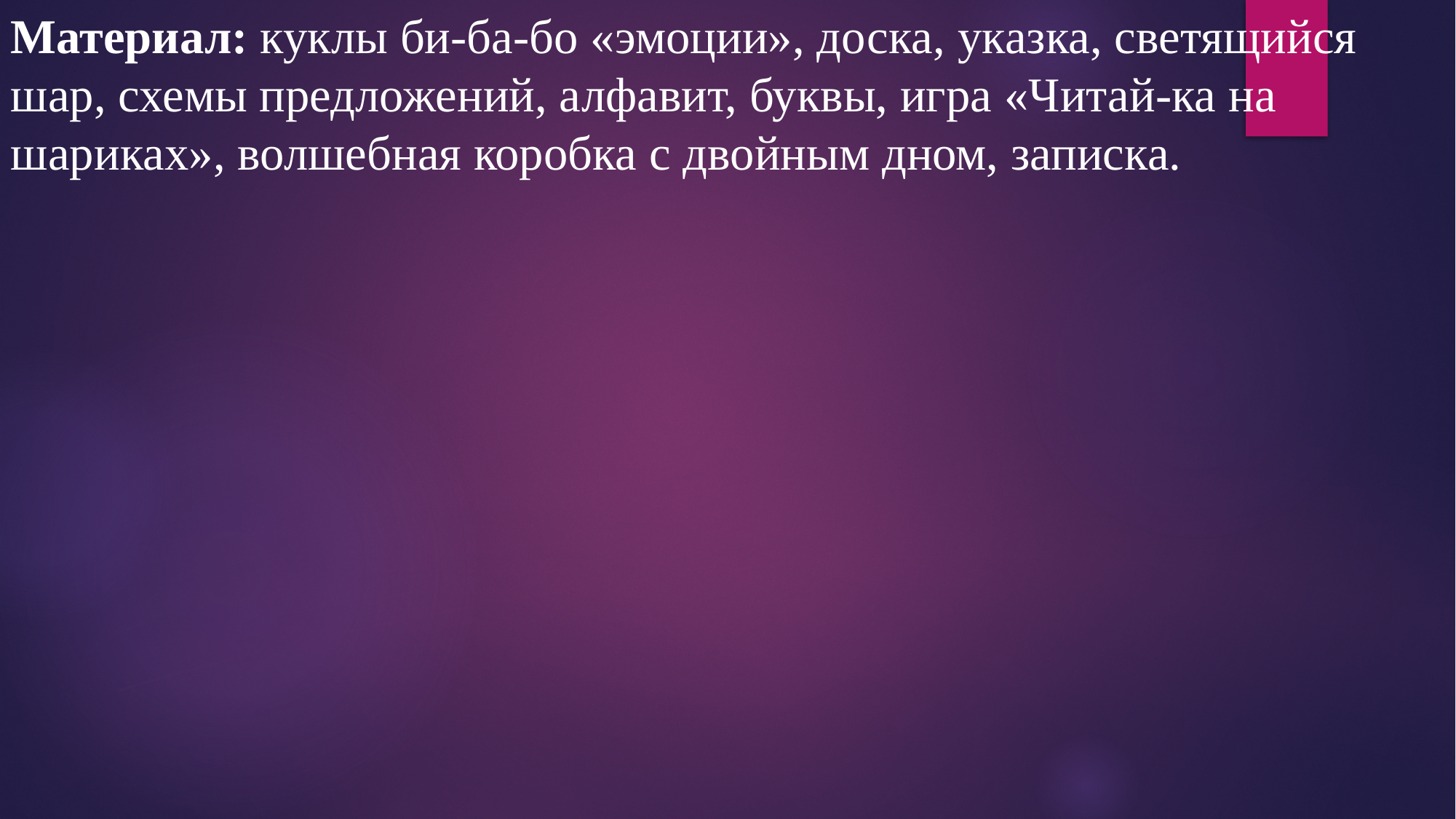

Материал: куклы би-ба-бо «эмоции», доска, указка, светящийся шар, схемы предложений, алфавит, буквы, игра «Читай-ка на шариках», волшебная коробка с двойным дном, записка.